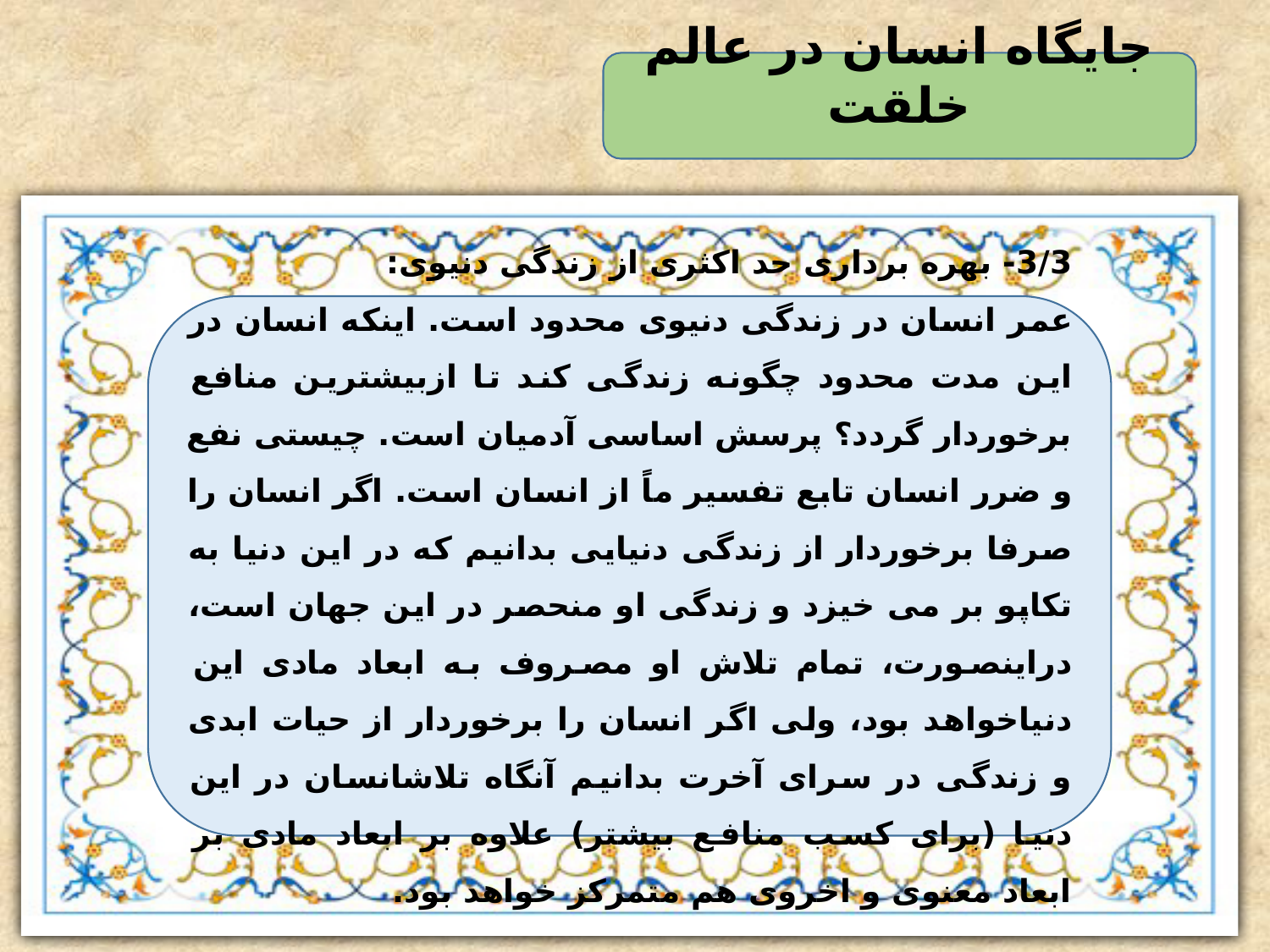

جایگاه انسان در عالم خلقت

3/3- بهره برداری حد اکثری از زندگی دنیوی:
عمر انسان در زندگی دنیوی محدود است. اینکه انسان در این مدت محدود چگونه زندگی کند تا ازبیشترین منافع برخوردار گردد؟ پرسش اساسی آدمیان است. چیستی نفع و ضرر انسان تابع تفسیر ماً از انسان است. اگر انسان را صرفا برخوردار از زندگی دنیایی بدانیم که در این دنیا به تکاپو بر می خیزد و زندگی او منحصر در این جهان است، دراینصورت، تمام تلاش او مصروف به ابعاد مادی این دنیاخواهد بود، ولی اگر انسان را برخوردار از حیات ابدی و زندگی در سرای آخرت بدانیم آنگاه تلاشانسان در این دنیا (برای کسب منافع بیشتر) علاوه بر ابعاد مادی بر ابعاد معنوی و اخروی هم متمرکز خواهد بود.